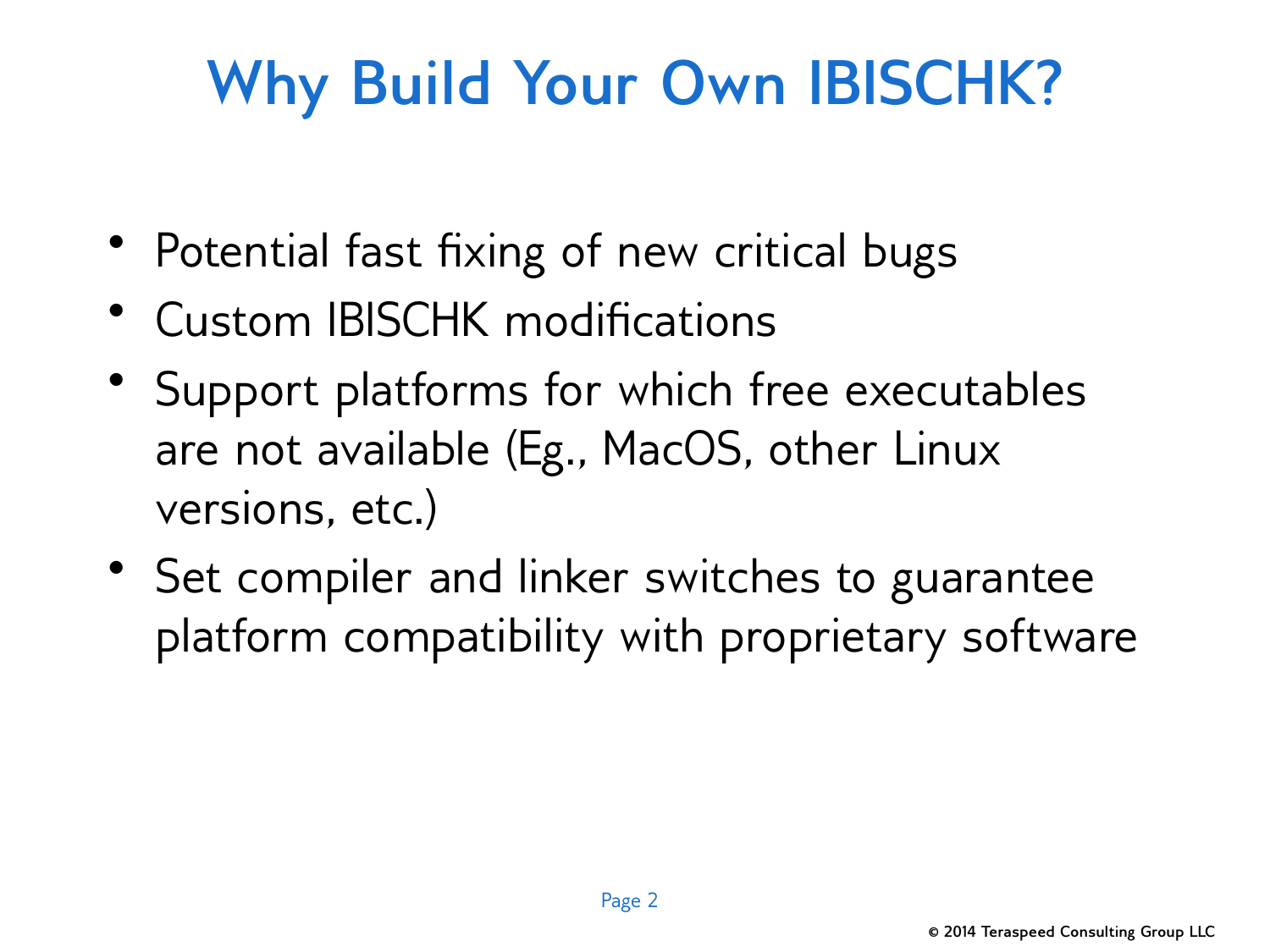

# Why Build Your Own IBISCHK?
Potential fast fixing of new critical bugs
Custom IBISCHK modifications
Support platforms for which free executables are not available (Eg., MacOS, other Linux versions, etc.)
Set compiler and linker switches to guarantee platform compatibility with proprietary software